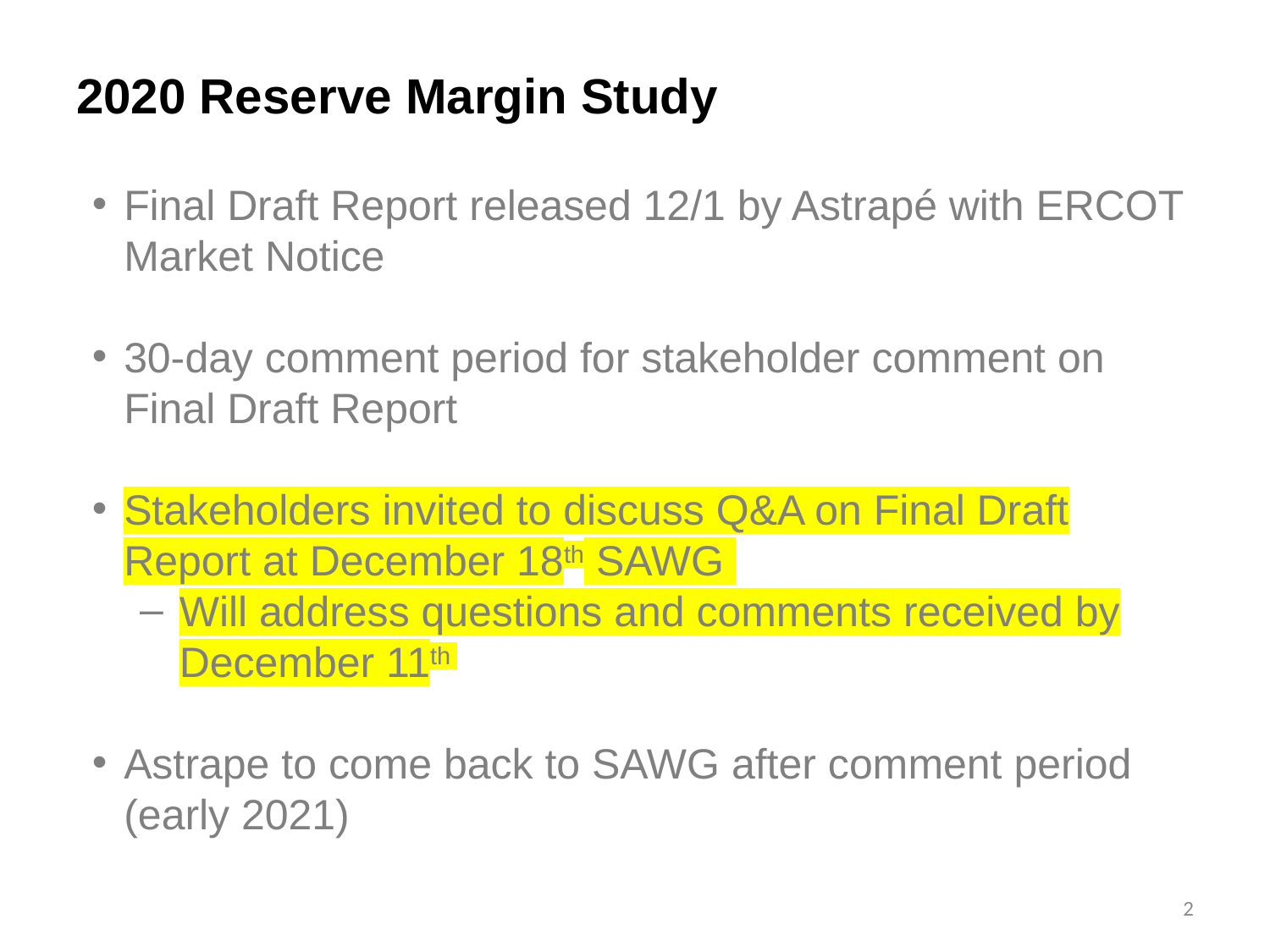

# 2020 Reserve Margin Study

Final Draft Report released 12/1 by Astrapé with ERCOT Market Notice

30-day comment period for stakeholder comment on Final Draft Report

Stakeholders invited to discuss Q&A on Final Draft Report at December 18th SAWG
Will address questions and comments received by December 11th

Astrape to come back to SAWG after comment period (early 2021)

2